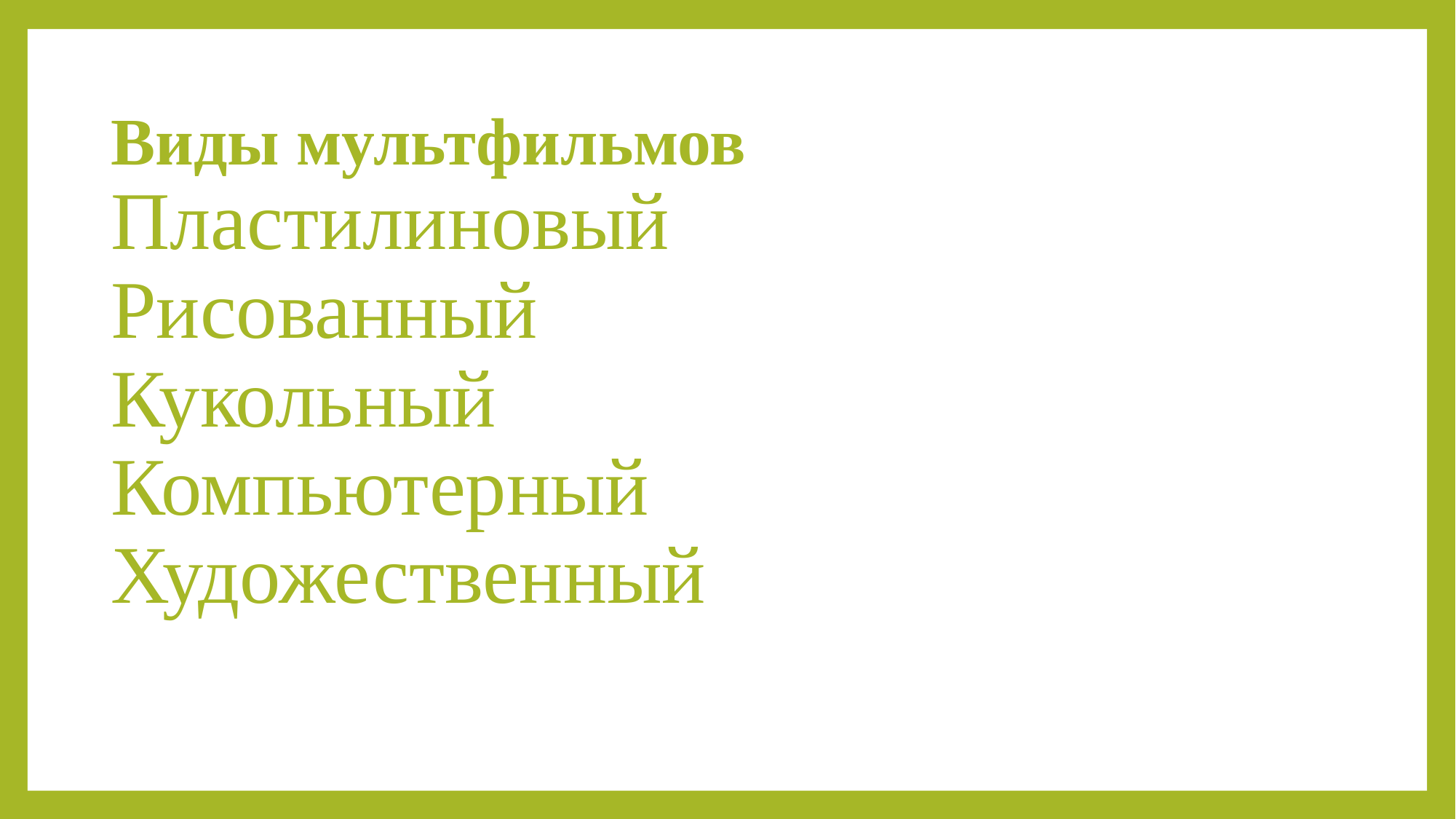

# Виды мультфильмов Пластилиновый Рисованный Кукольный Компьютерный Художественный